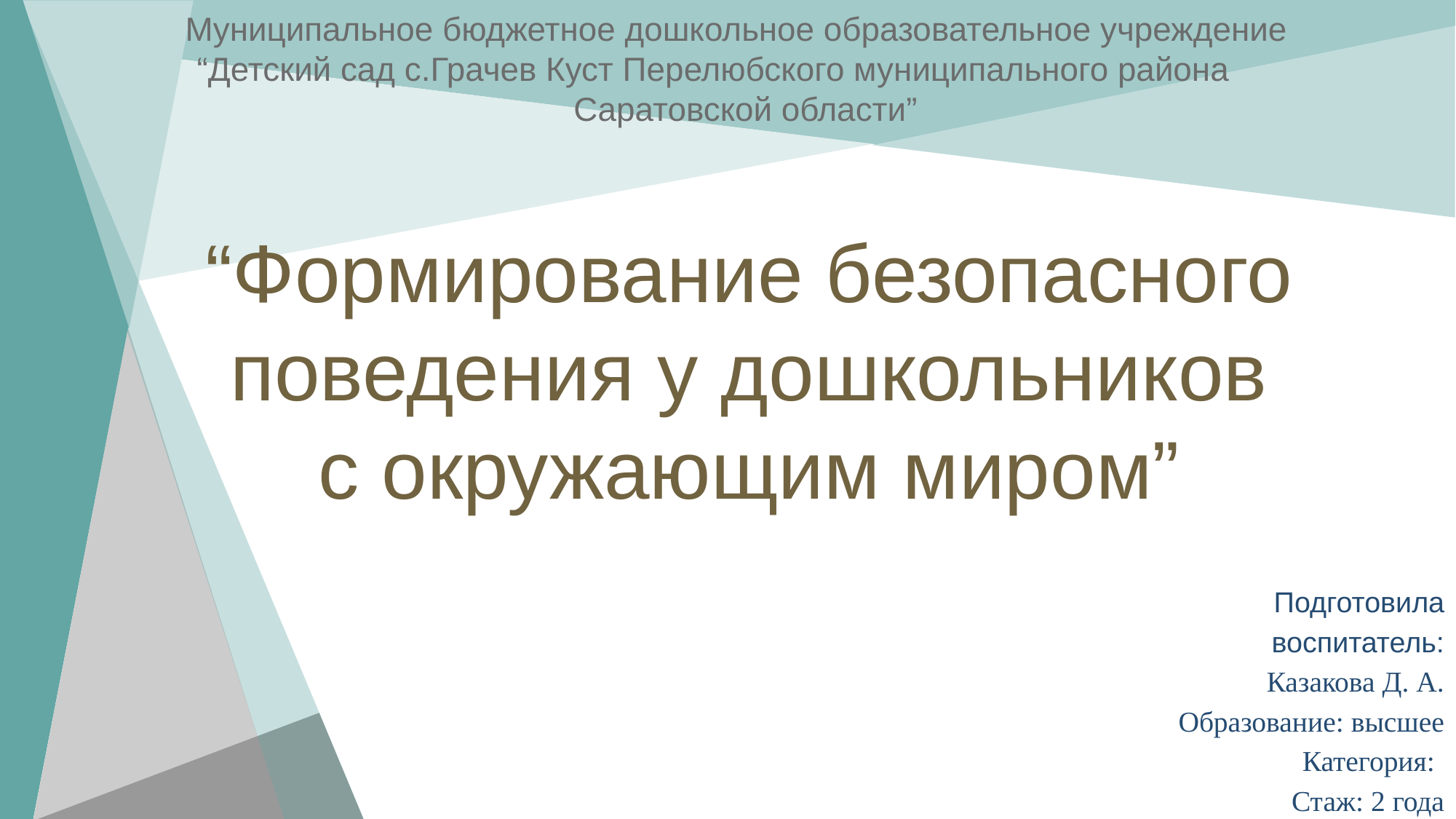

Муниципальное бюджетное дошкольное образовательное учреждение    “Детский сад с.Грачев Куст Перелюбского муниципального района         Саратовской области”
# “Формирование безопасного поведения у дошкольников с окружающим миром”
Подготовила воспитатель:
Казакова Д. А.
Образование: высшее
Категория:-
Стаж: 2 года